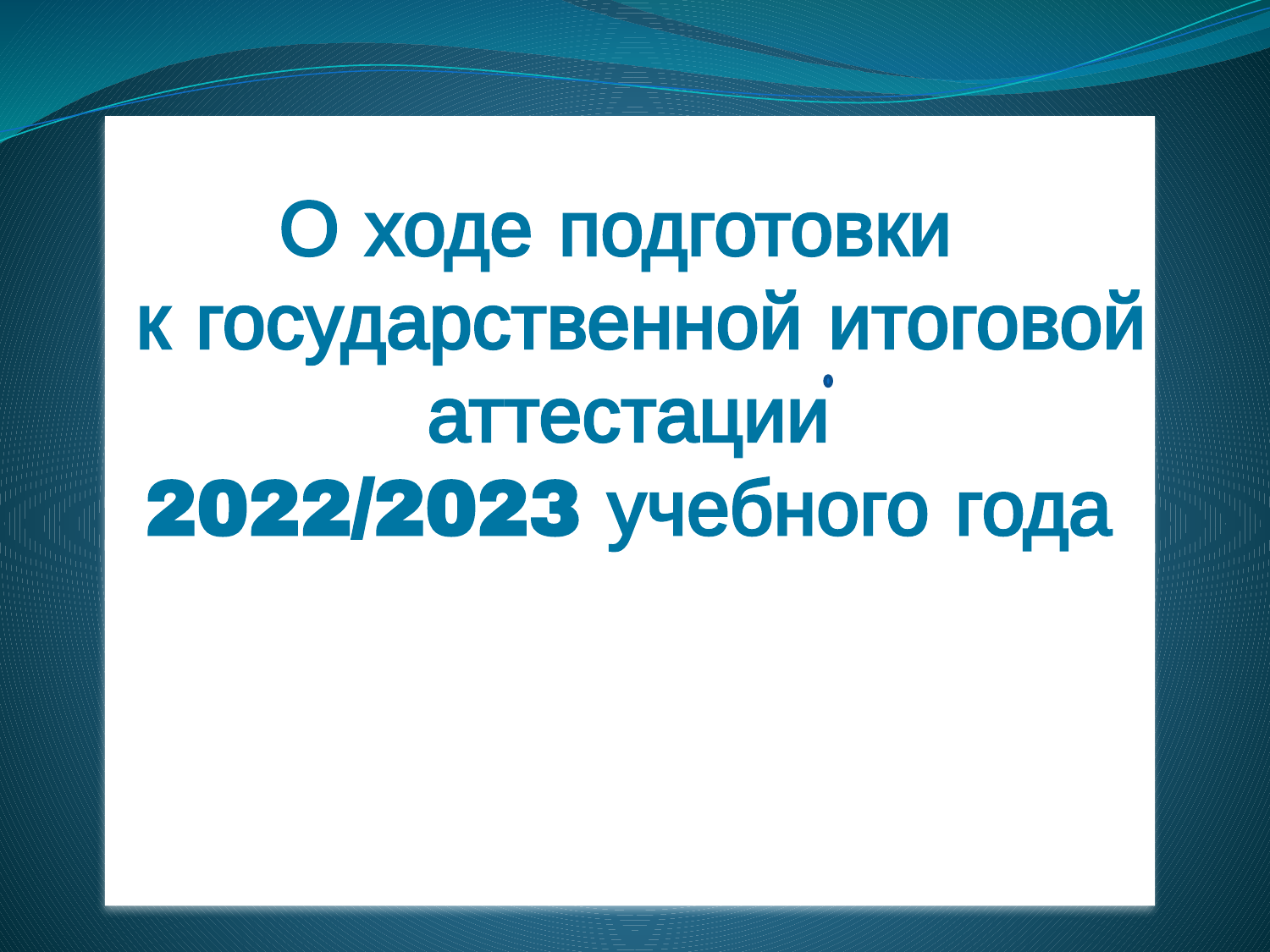

# О ходе подготовки к государственной итоговой аттестации 2022/2023 учебного года